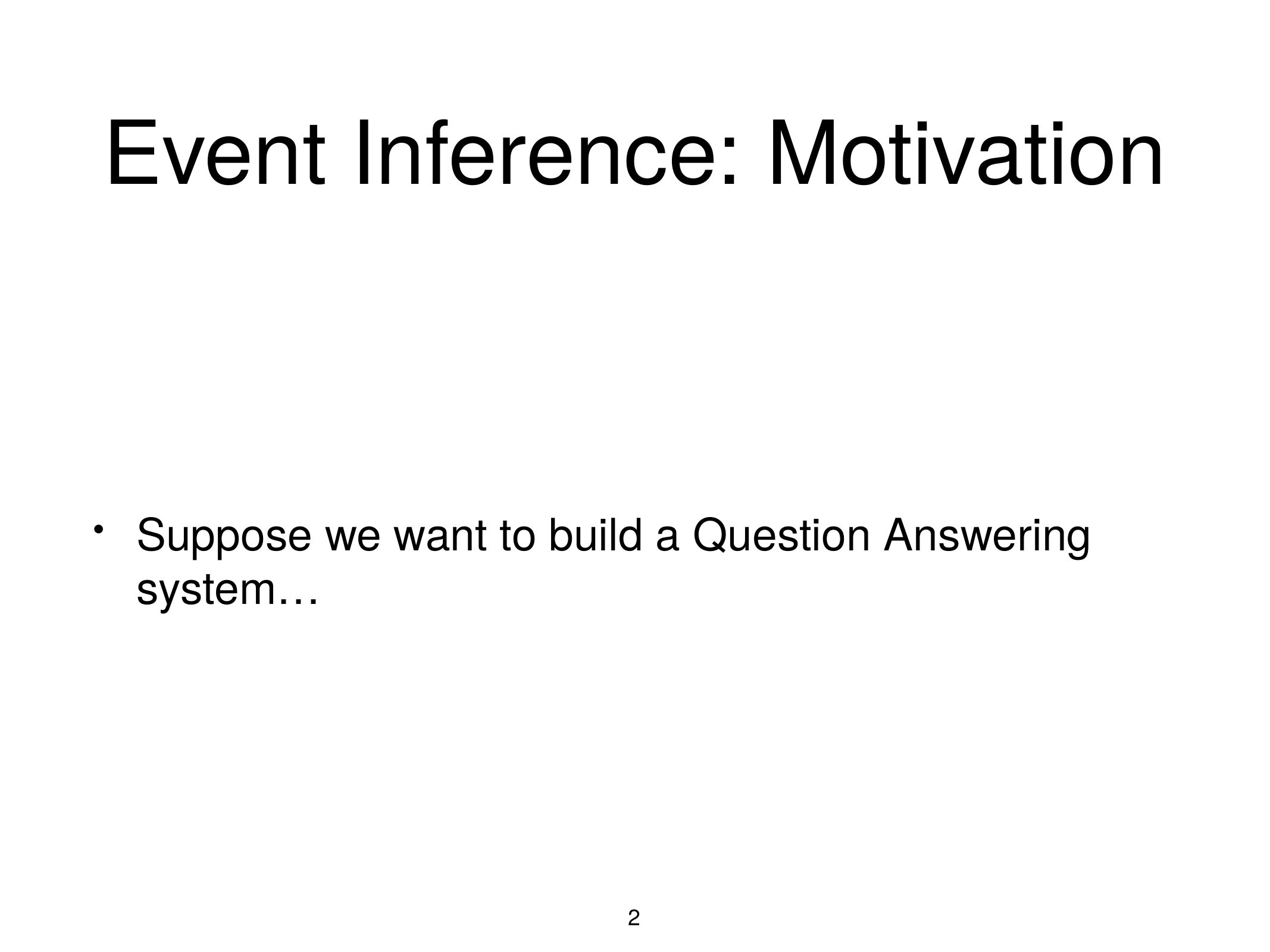

# Event Inference: Motivation
Suppose we want to build a Question Answering system…
2